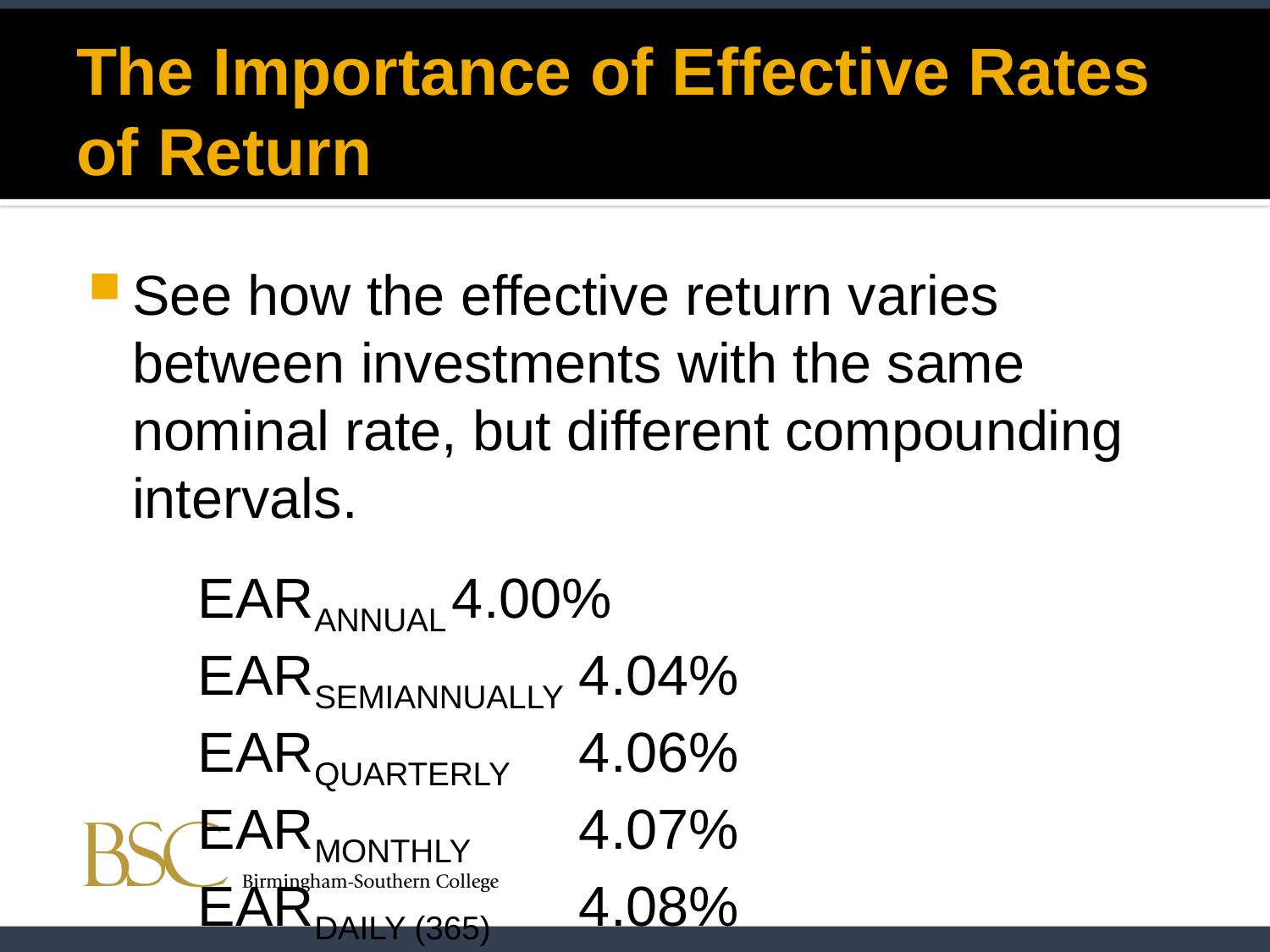

# The Importance of Effective Rates of Return
See how the effective return varies between investments with the same nominal rate, but different compounding intervals.
	EARANNUAL	4.00%
	EARSEMIANNUALLY	4.04%
	EARQUARTERLY	4.06%
	EARMONTHLY	4.07%
	EARDAILY (365)	4.08%